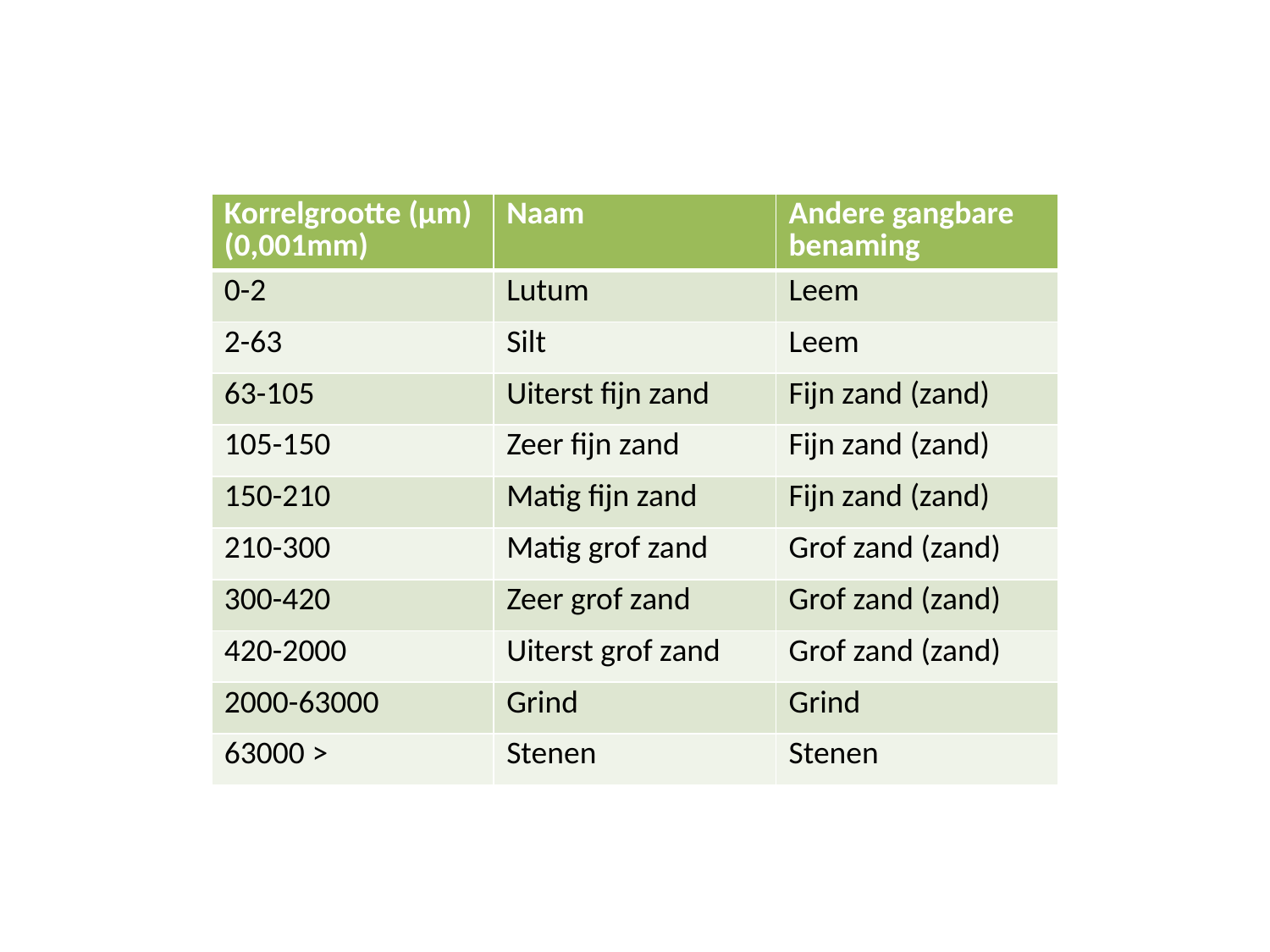

| Korrelgrootte (µm) (0,001mm) | Naam | Andere gangbare benaming |
| --- | --- | --- |
| 0-2 | Lutum | Leem |
| 2-63 | Silt | Leem |
| 63-105 | Uiterst fijn zand | Fijn zand (zand) |
| 105-150 | Zeer fijn zand | Fijn zand (zand) |
| 150-210 | Matig fijn zand | Fijn zand (zand) |
| 210-300 | Matig grof zand | Grof zand (zand) |
| 300-420 | Zeer grof zand | Grof zand (zand) |
| 420-2000 | Uiterst grof zand | Grof zand (zand) |
| 2000-63000 | Grind | Grind |
| 63000 ˃ | Stenen | Stenen |